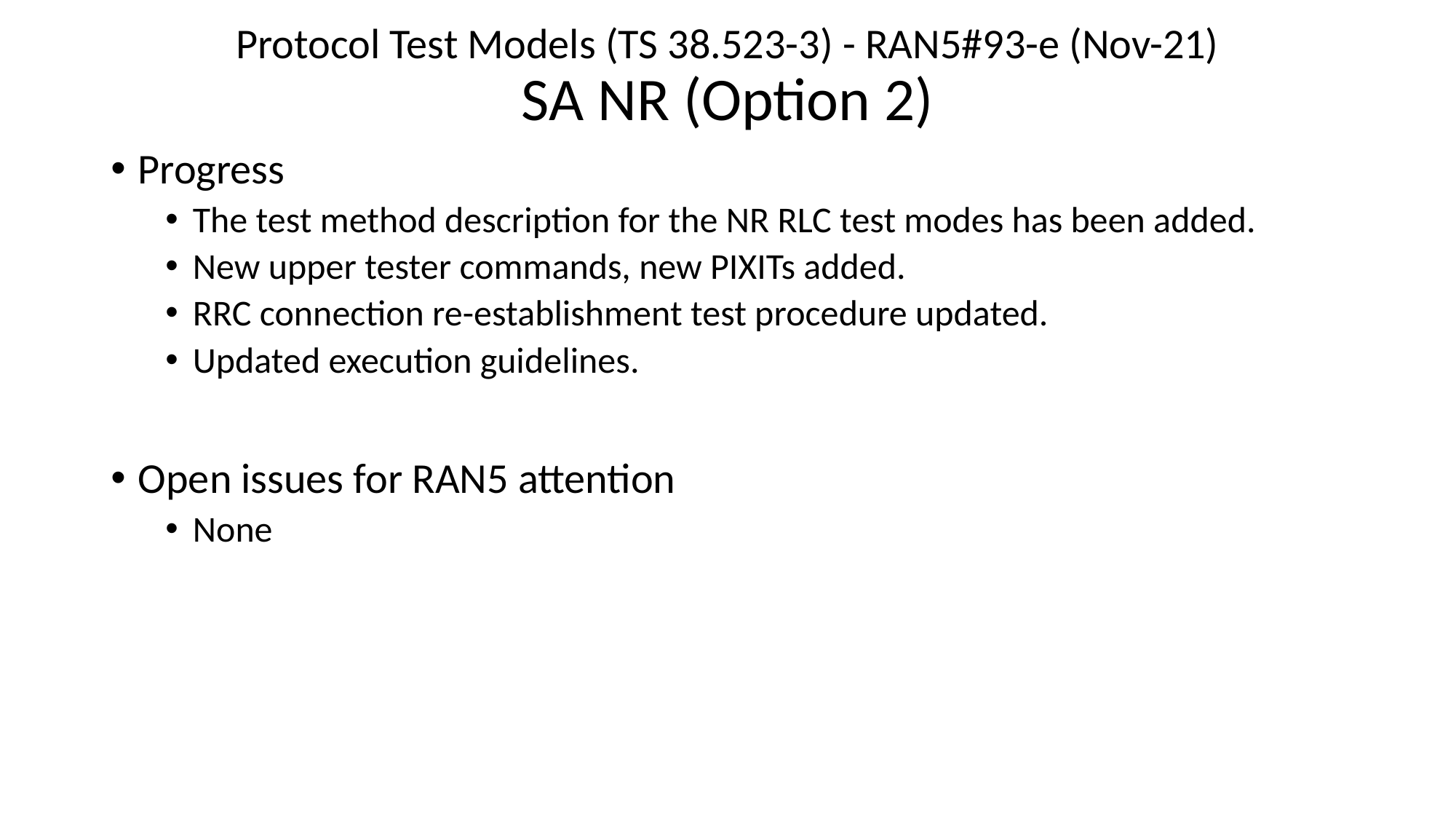

# Protocol Test Models (TS 38.523-3) - RAN5#93-e (Nov-21) SA NR (Option 2)
Progress
The test method description for the NR RLC test modes has been added.
New upper tester commands, new PIXITs added.
RRC connection re-establishment test procedure updated.
Updated execution guidelines.

Open issues for RAN5 attention
None